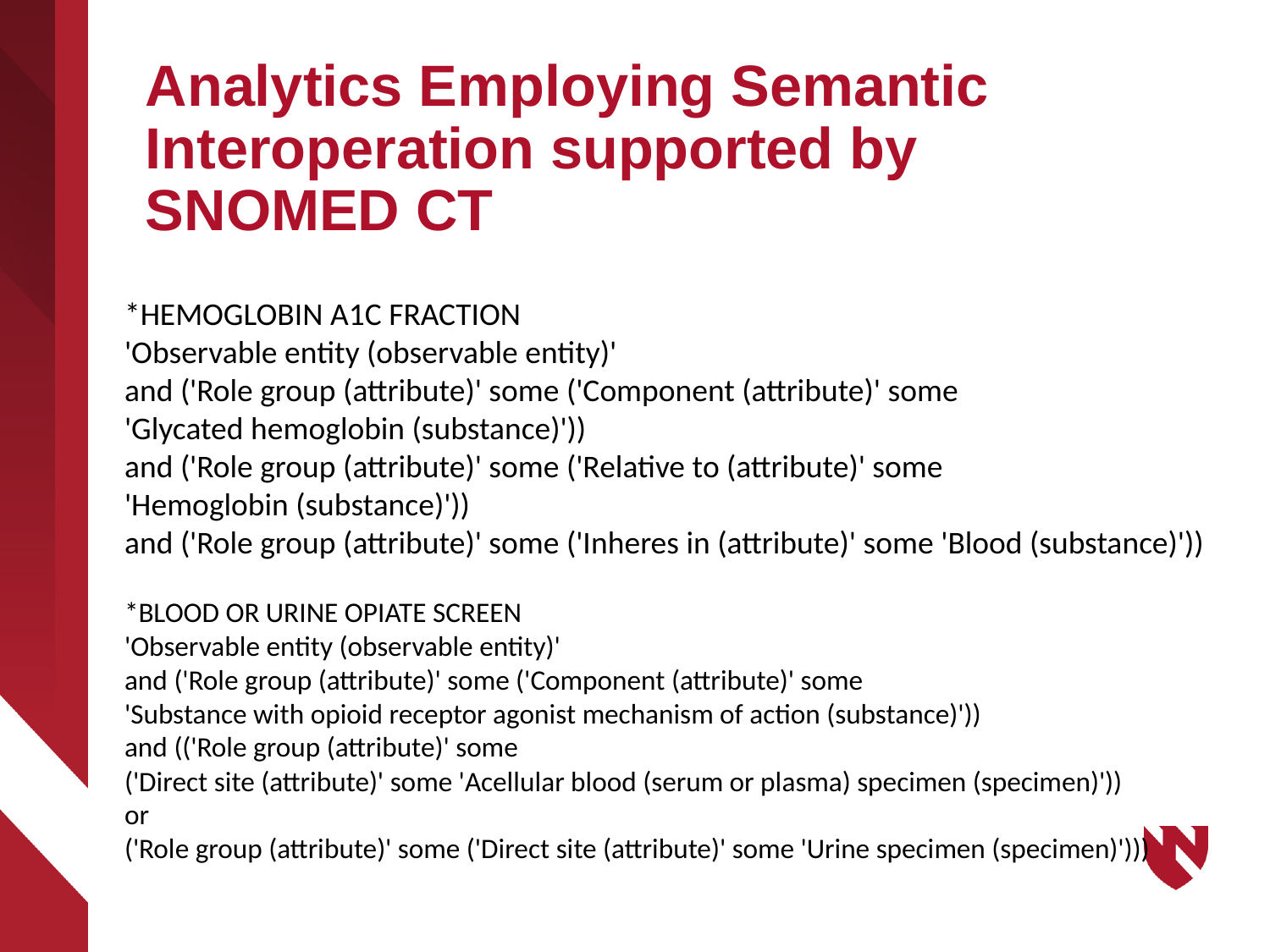

# Analytics Employing Semantic Interoperation supported by SNOMED CT
*HEMOGLOBIN A1C FRACTION
'Observable entity (observable entity)'
and ('Role group (attribute)' some ('Component (attribute)' some
'Glycated hemoglobin (substance)'))
and ('Role group (attribute)' some ('Relative to (attribute)' some
'Hemoglobin (substance)'))
and ('Role group (attribute)' some ('Inheres in (attribute)' some 'Blood (substance)'))

*BLOOD OR URINE OPIATE SCREEN
'Observable entity (observable entity)'
and ('Role group (attribute)' some ('Component (attribute)' some
'Substance with opioid receptor agonist mechanism of action (substance)'))
and (('Role group (attribute)' some
('Direct site (attribute)' some 'Acellular blood (serum or plasma) specimen (specimen)'))
or
('Role group (attribute)' some ('Direct site (attribute)' some 'Urine specimen (specimen)')))